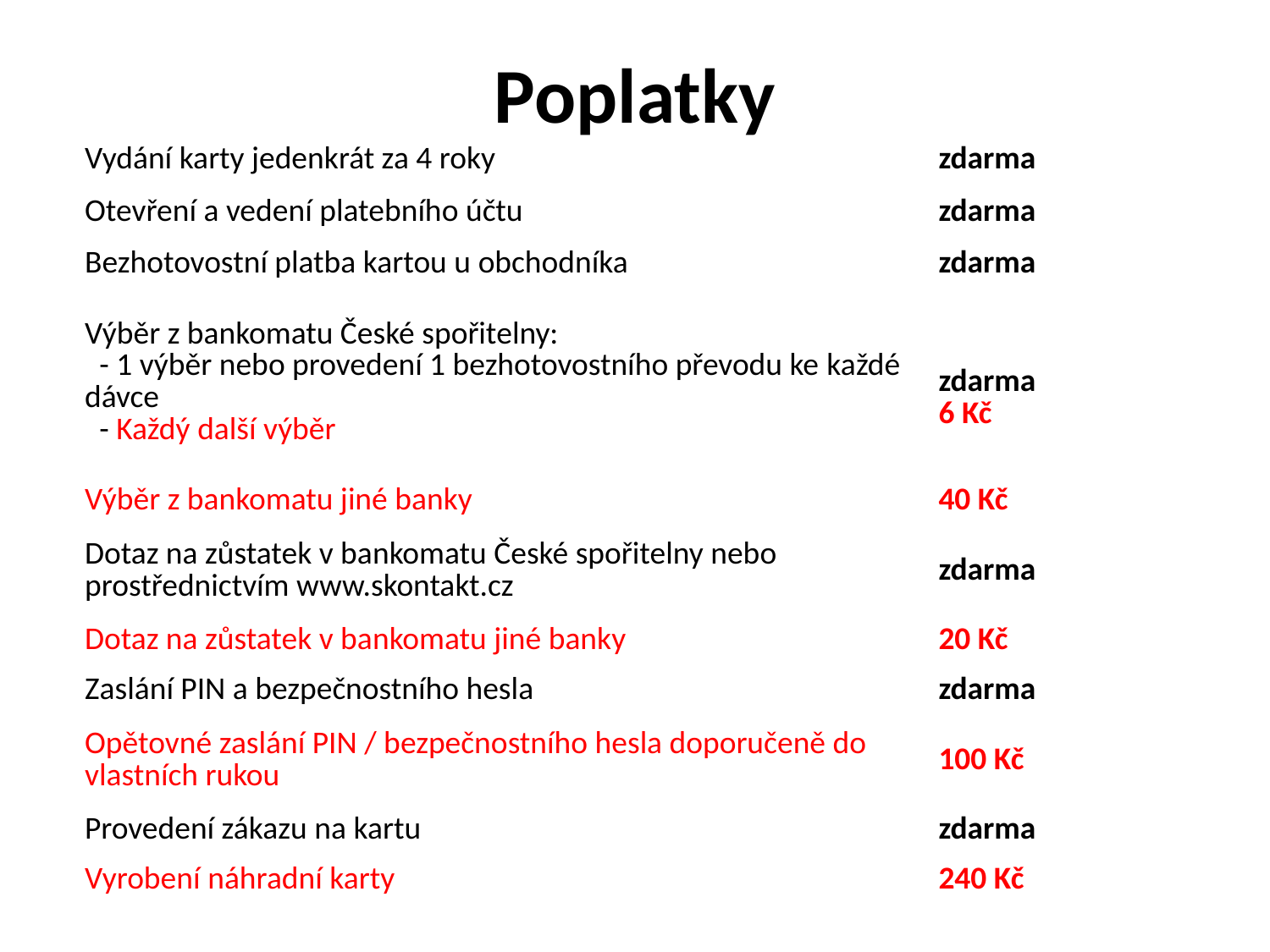

# Poplatky
| Vydání karty jedenkrát za 4 roky | zdarma |
| --- | --- |
| Otevření a vedení platebního účtu | zdarma |
| Bezhotovostní platba kartou u obchodníka | zdarma |
| Výběr z bankomatu České spořitelny:   - 1 výběr nebo provedení 1 bezhotovostního převodu ke každé dávce   - Každý další výběr | zdarma 6 Kč |
| Výběr z bankomatu jiné banky | 40 Kč |
| Dotaz na zůstatek v bankomatu České spořitelny nebo prostřednictvím www.skontakt.cz | zdarma |
| Dotaz na zůstatek v bankomatu jiné banky | 20 Kč |
| Zaslání PIN a bezpečnostního hesla | zdarma |
| Opětovné zaslání PIN / bezpečnostního hesla doporučeně do vlastních rukou | 100 Kč |
| Provedení zákazu na kartu | zdarma |
| Vyrobení náhradní karty | 240 Kč |